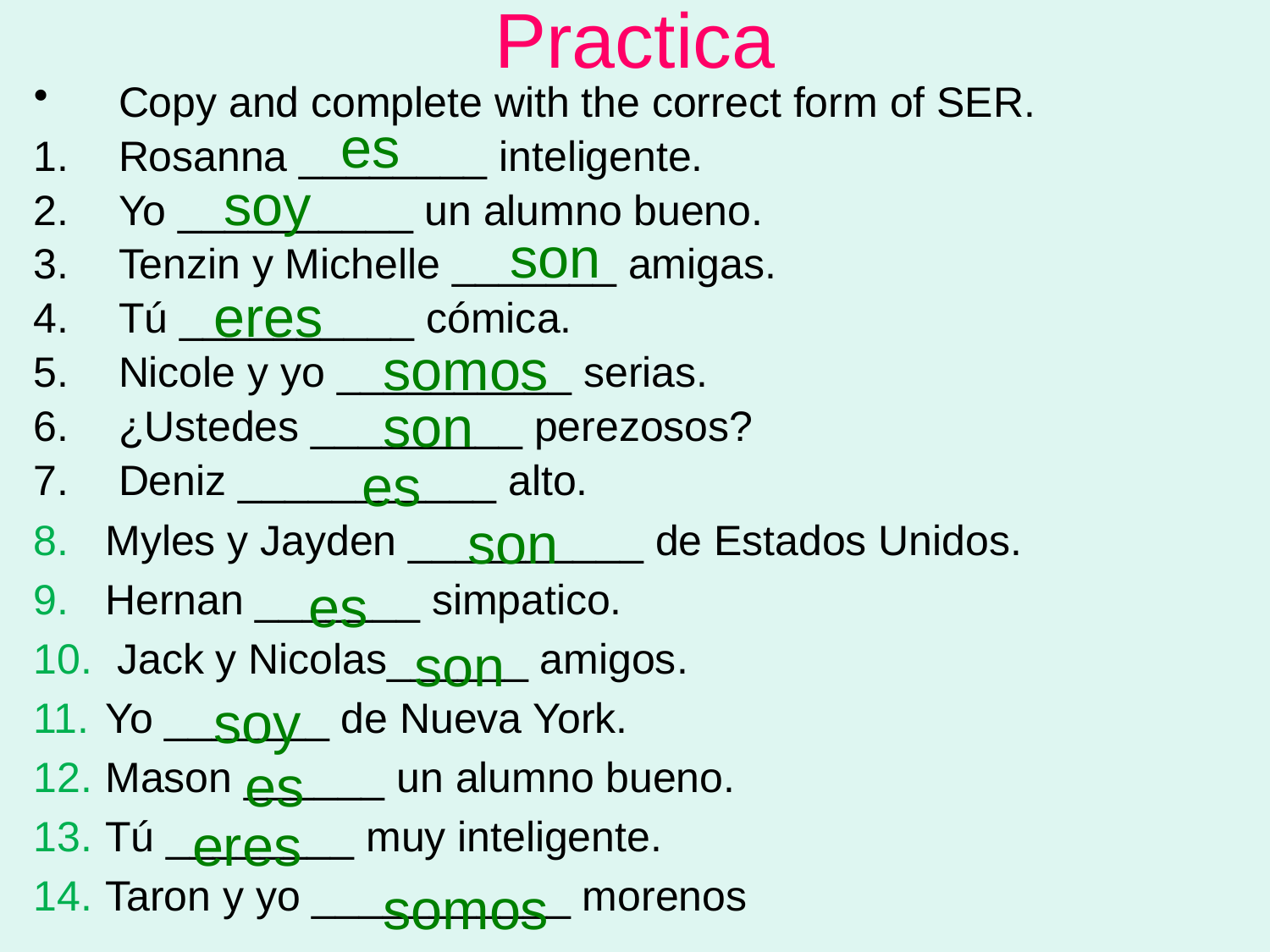

# Practica
Copy and complete with the correct form of SER.
Rosanna ________ inteligente.
Yo __________ un alumno bueno.
Tenzin y Michelle _______ amigas.
Tú __________ cómica.
Nicole y yo __________ serias.
¿Ustedes _________ perezosos?
Deniz ___________ alto.
Myles y Jayden __________ de Estados Unidos.
Hernan _______ simpatico.
 Jack y Nicolas______ amigos.
Yo _______ de Nueva York.
Mason ______ un alumno bueno.
Tú ________ muy inteligente.
Taron y yo ___________ morenos
es
soy
son
eres
somos
son
es
son
es
son
soy
es
eres
somos